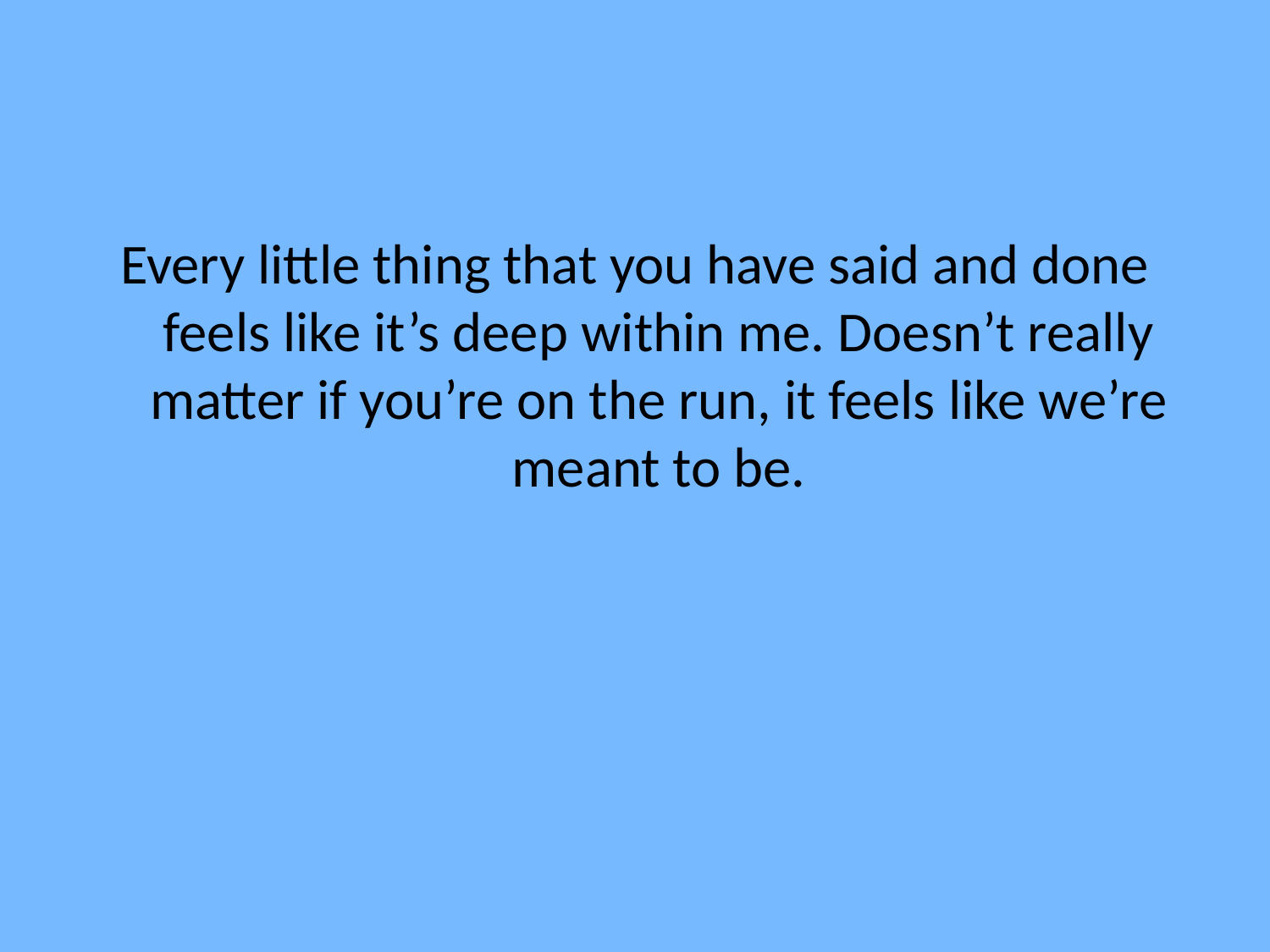

Every little thing that you have said and done feels like it’s deep within me. Doesn’t really matter if you’re on the run, it feels like we’re meant to be.